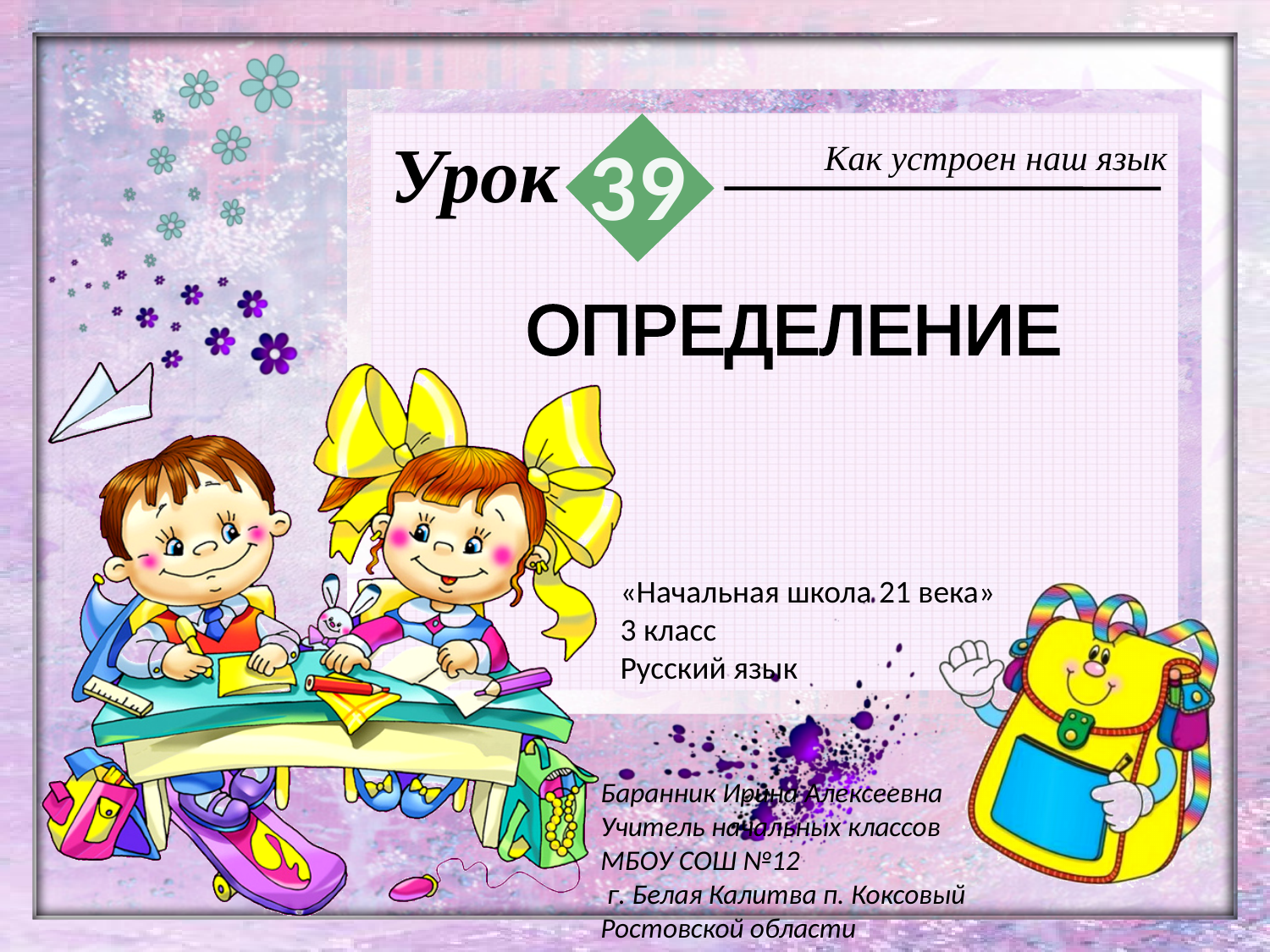

Урок
39
Как устроен наш язык

ОПРЕДЕЛЕНИЕ

«Начальная школа 21 века»
3 класс
Русский язык
Баранник Ирина Алексеевна
Учитель начальных классов
МБОУ СОШ №12
 г. Белая Калитва п. Коксовый
Ростовской области